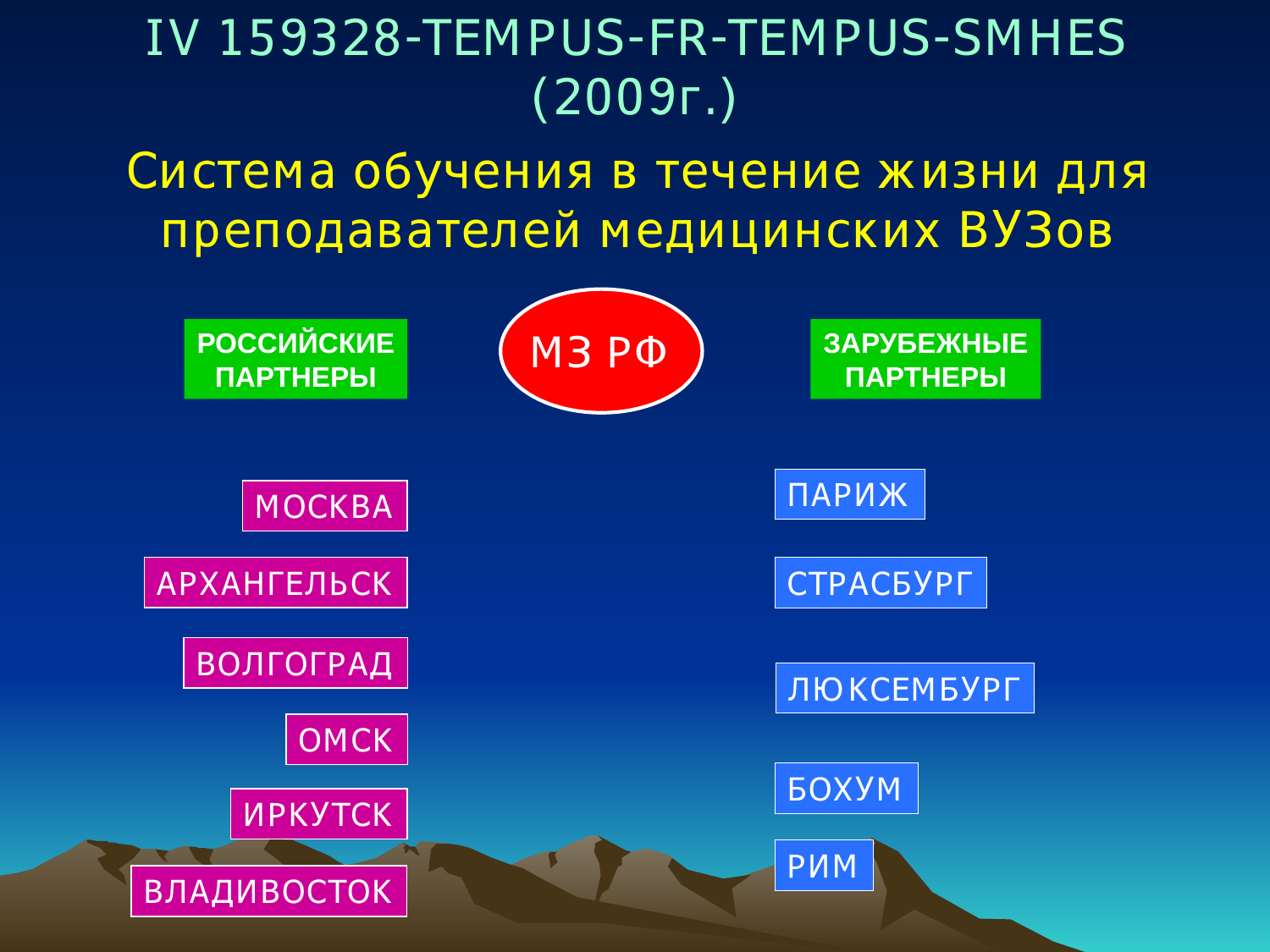

IV 159328-TEMPUS-FR-TEMPUS-SMHES (2009г.)
Система обучения в течение жизни для
преподавателей медицинских ВУЗов

МЗ РФ
РОССИЙСКИЕ
ПАРТНЕРЫ
ЗАРУБЕЖНЫЕ
ПАРТНЕРЫ
ПАРИЖ
МОСКВА
АРХАНГЕЛЬСК
СТРАСБУРГ
ВОЛГОГРАД
ЛЮКСЕМБУРГ
ОМСК
БОХУМ
ИРКУТСК
РИМ
ВЛАДИВОСТОК